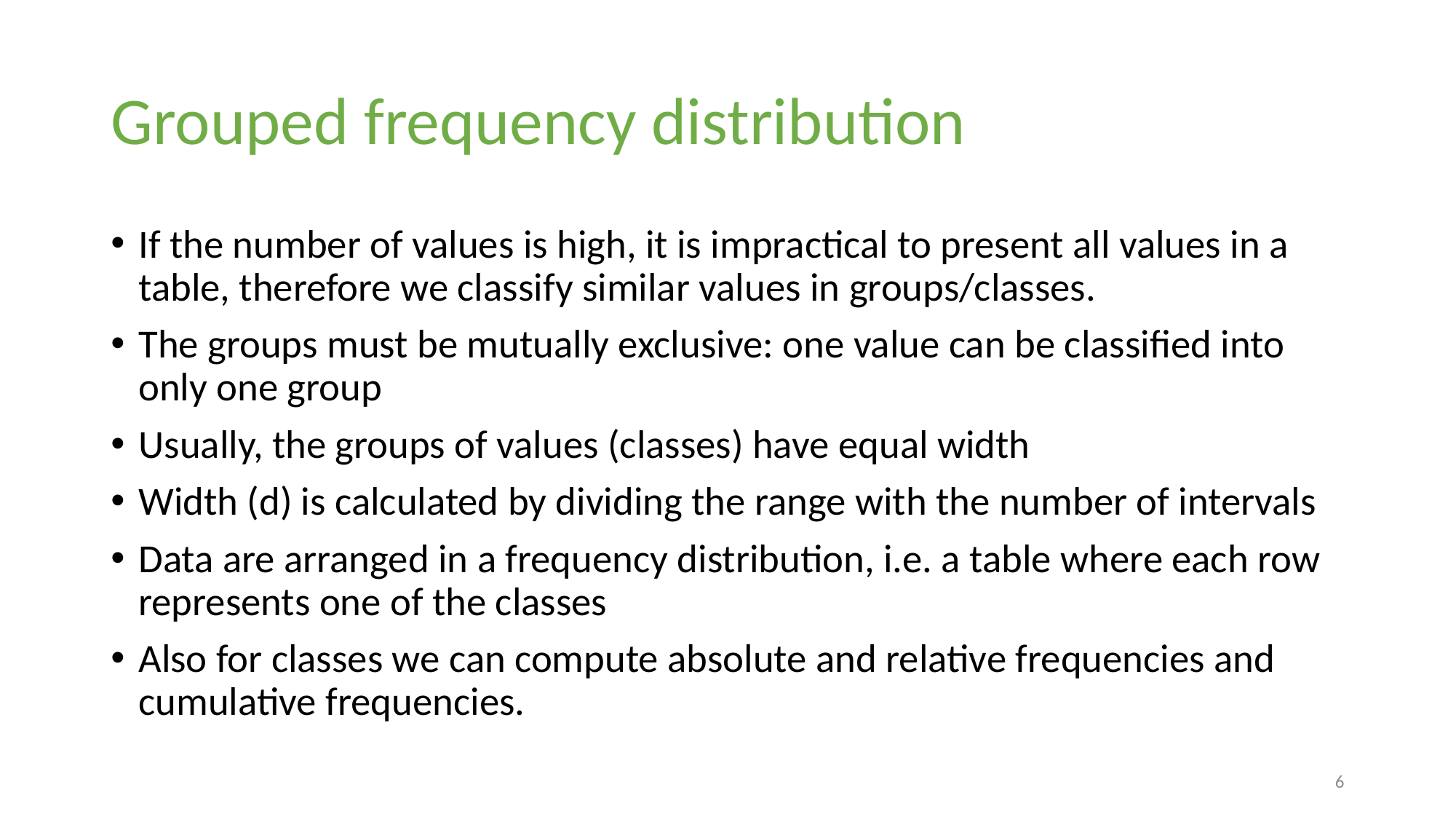

# Grouped frequency distribution
If the number of values is high, it is impractical to present all values in a table, therefore we classify similar values in groups/classes.
The groups must be mutually exclusive: one value can be classified into only one group
Usually, the groups of values (classes) have equal width
Width (d) is calculated by dividing the range with the number of intervals
Data are arranged in a frequency distribution, i.e. a table where each row represents one of the classes
Also for classes we can compute absolute and relative frequencies and cumulative frequencies.
6